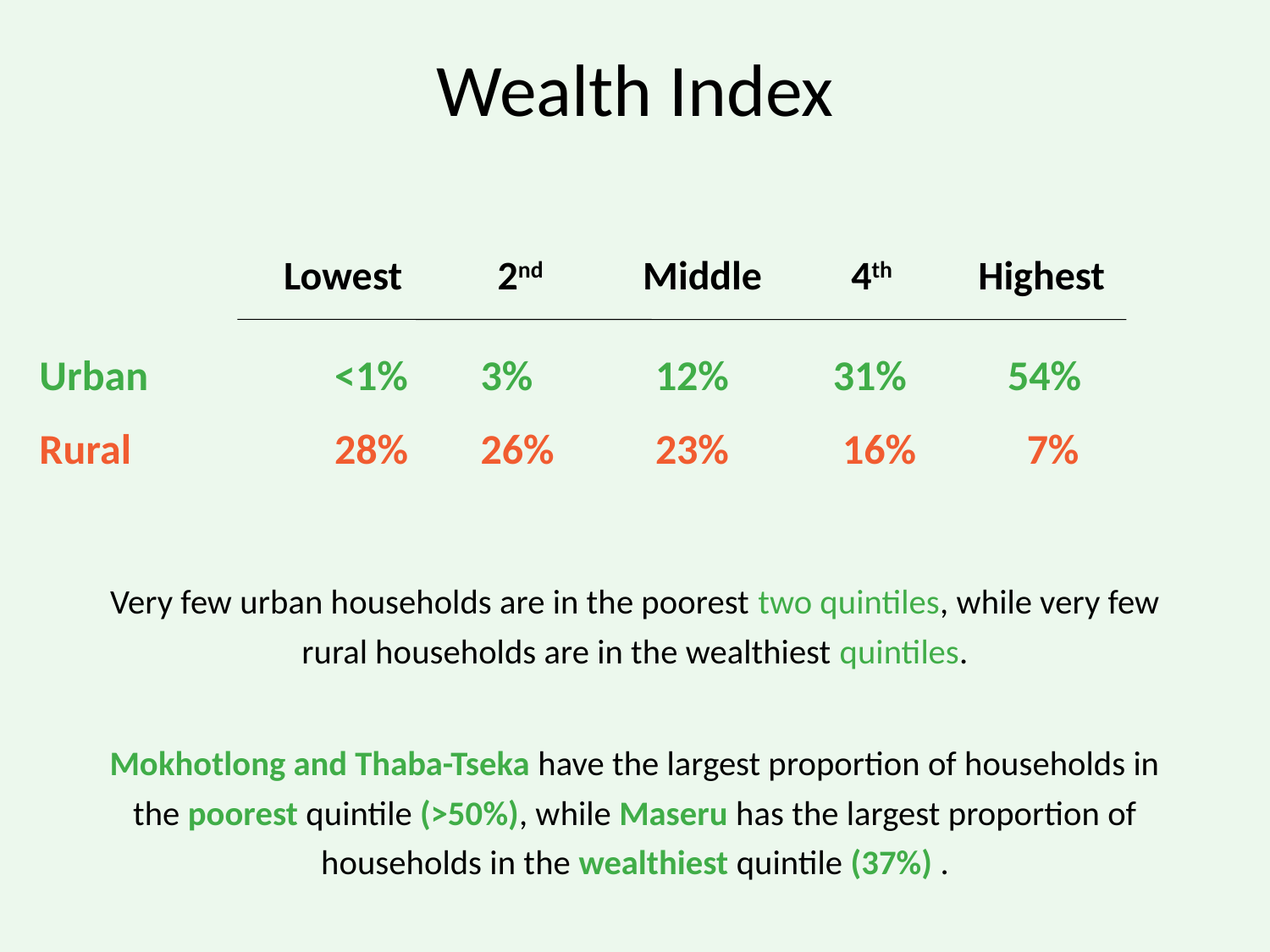

# Wealth Index
		         Lowest	     2nd	       Middle	  4th	  Highest

Urban		 <1%	   3%	        12%   	31%	     54%
Rural		 28%	   26%	        23%	 16%	       7%

Very few urban households are in the poorest two quintiles, while very few rural households are in the wealthiest quintiles.

Mokhotlong and Thaba-Tseka have the largest proportion of households in the poorest quintile (>50%), while Maseru has the largest proportion of households in the wealthiest quintile (37%) .